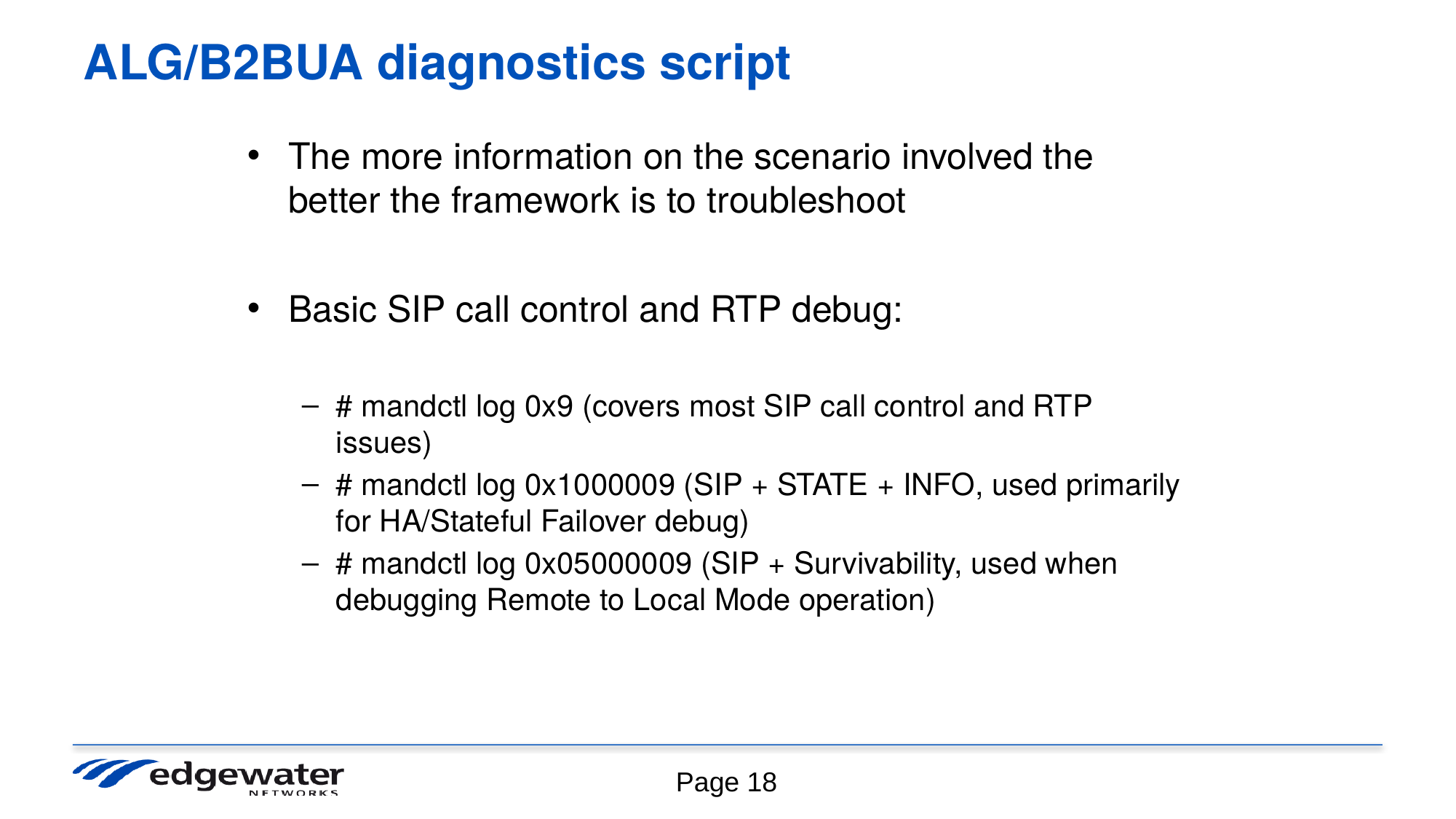

# ALG/B2BUA diagnostics script
The more information on the scenario involved the better the framework is to troubleshoot

Basic SIP call control and RTP debug:

# mandctl log 0x9 (covers most SIP call control and RTP issues)
# mandctl log 0x1000009 (SIP + STATE + INFO, used primarily for HA/Stateful Failover debug)
# mandctl log 0x05000009 (SIP + Survivability, used when debugging Remote to Local Mode operation)

Page 18